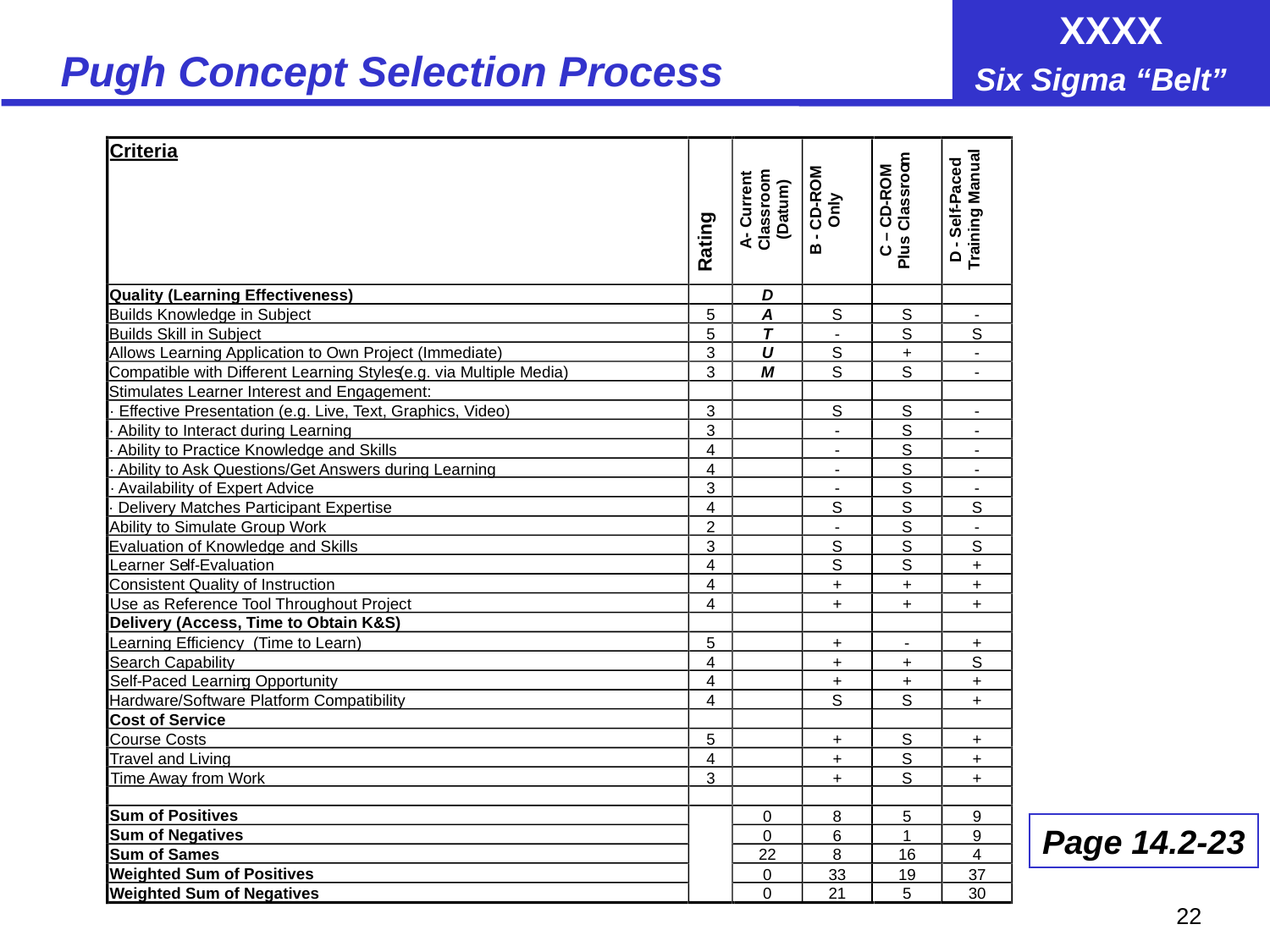

# Pugh Concept Selection Process

Criteria

m

Paced

ROM
ROM

 Current
-
-

-
Classroom
Training Manual
(Datum)
Only
Plus Classroo
 CD
 CD
 Self
-
–
-
Rating
A
-
B
C
D

Quality (Learning Effectiveness)

D

A

Builds Knowledge in Subject

5

S

S

-

T

Builds Skill in Subject

5

-

S

S

U

Allows Learning Application to Own Project (Immediate)

3

S

+

-

M

Compatible with Different Learning Styles
(e.g. via Multiple Media)

3

S

S

-

Stimulates Learner Interest and Engagement:

· Effective Presentation (e.g. Live, Text, Graphics, Video)

3

S

S

-

· Ability to Interact during Learning

3

-

S

-

· Ability to Practice Knowledge and Skills

4

-

S

-

· Ability to Ask Questions/Get Answers during Learning

4

-

S

-

· Availability of Expert Advice

3

-

S

-

· Delivery Matches Participant Expertise

4

S

S

S

Ability to Simulate Group Work

2

-

S

-

Evaluation of Knowledge and Skills

3

S

S

S

Learner Se
lf
-
Evaluation

4

S

S

+

Consistent Quality of Instruction

4

+

+

+

Use as Reference Tool Throughout Project

4

+

+

+

Delivery (Access, Time to Obtain K&S)

Learning Efficiency  (Time to Learn)

5

+

-

+

Search Capability

4

+

+

S

Self
-
Paced Learnin
g Opportunity

4

+

+

+

Hardware/Software Platform Compatibility

4

S

S

+

Cost of Service

Course Costs

5

+

S

+

Travel and Living

4

+

S

+

Time Away from Work

3

+

S

+

Sum of Positives

0

8

5

9

Sum of Negatives

0

6

1

9

Sum of Sames

22

8

16

4

Weighted Sum of Positives

0

33

19

37

Weighted Sum of Negatives

0

21

5

30

Page 14.2-23